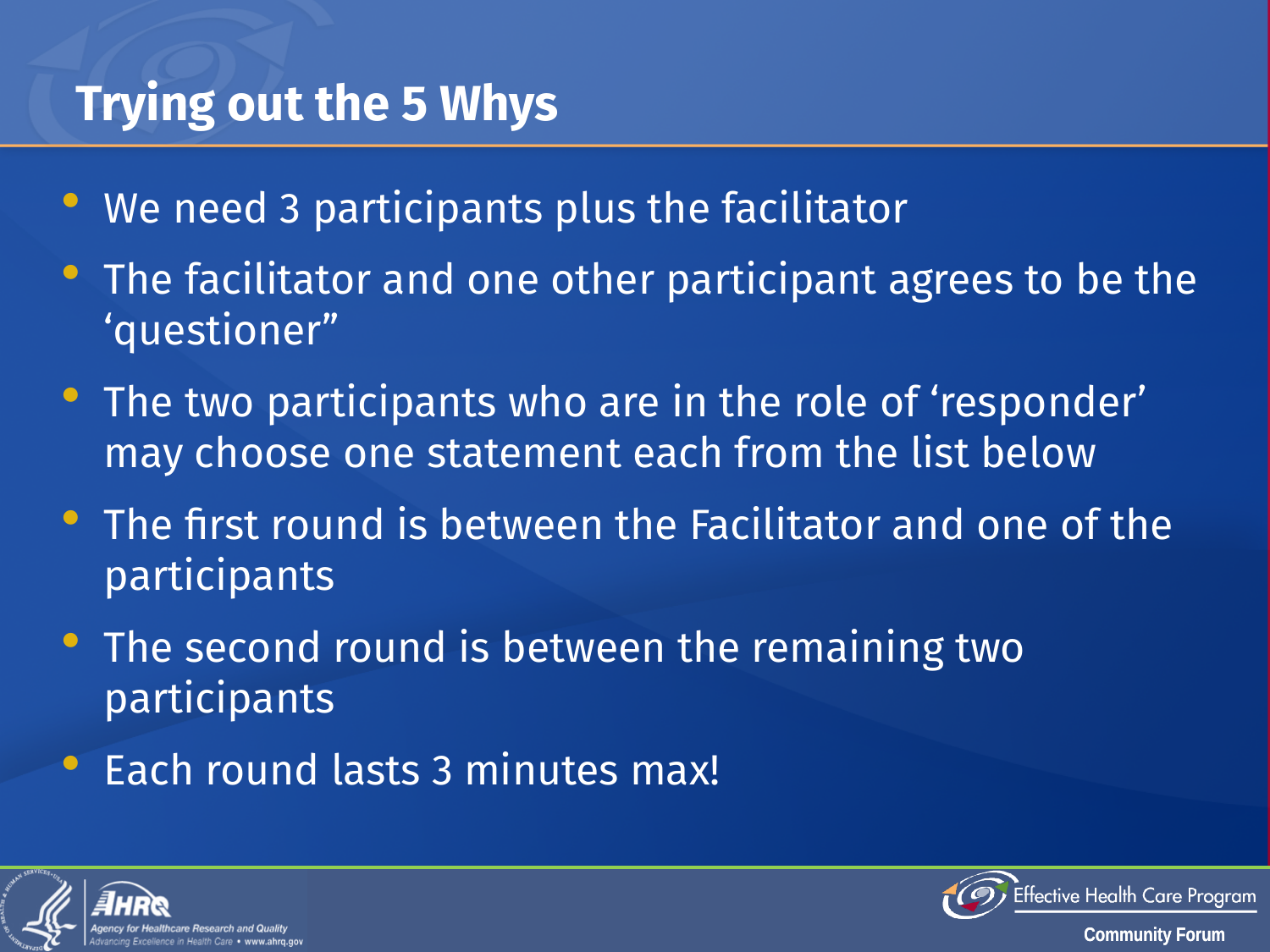

# Trying out the 5 Whys
We need 3 participants plus the facilitator
The facilitator and one other participant agrees to be the ‘questioner”
The two participants who are in the role of ‘responder’ may choose one statement each from the list below
The first round is between the Facilitator and one of the participants
The second round is between the remaining two participants
Each round lasts 3 minutes max!